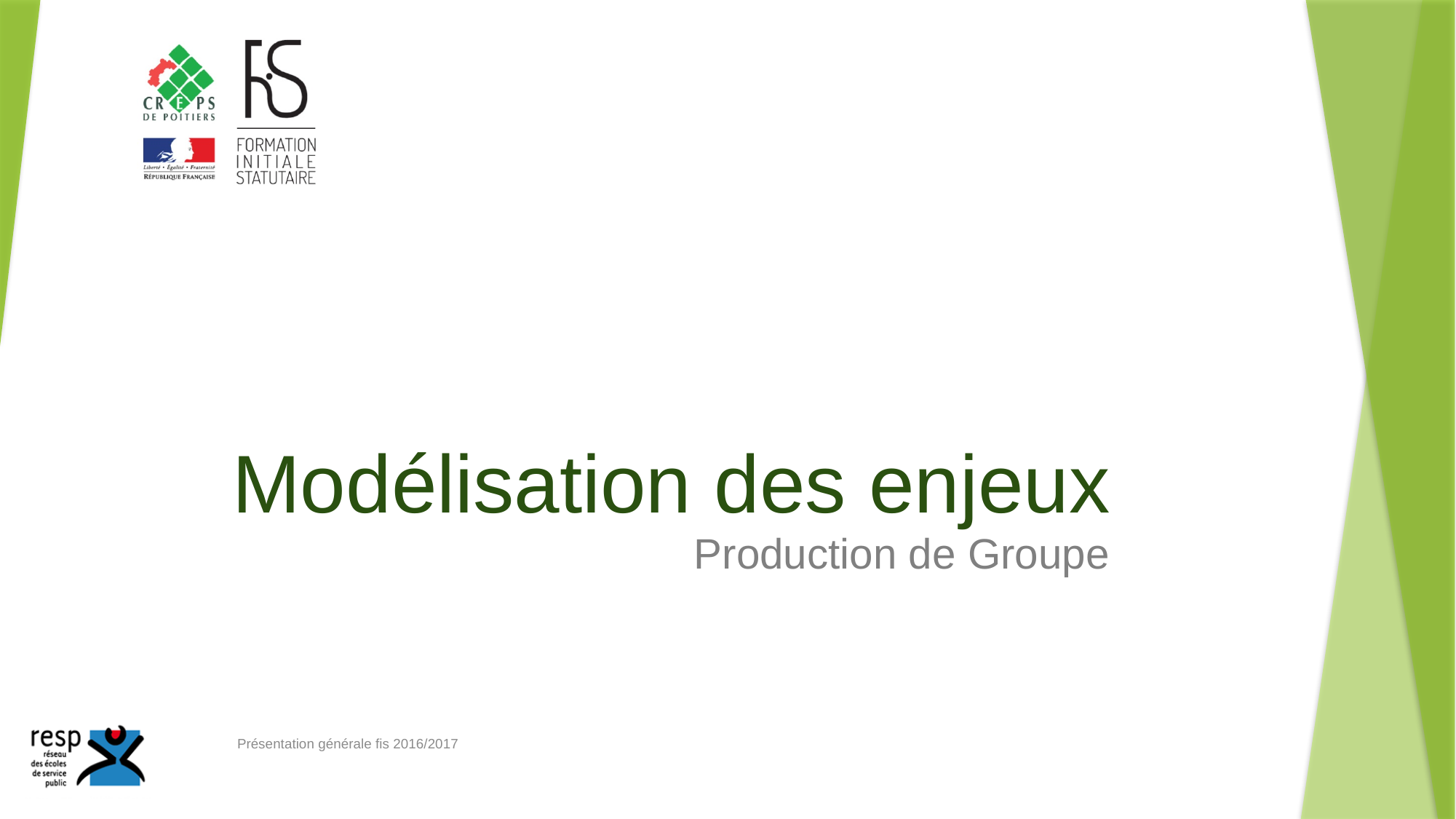

# Modélisation des enjeux
Production de Groupe
Présentation générale fis 2016/2017